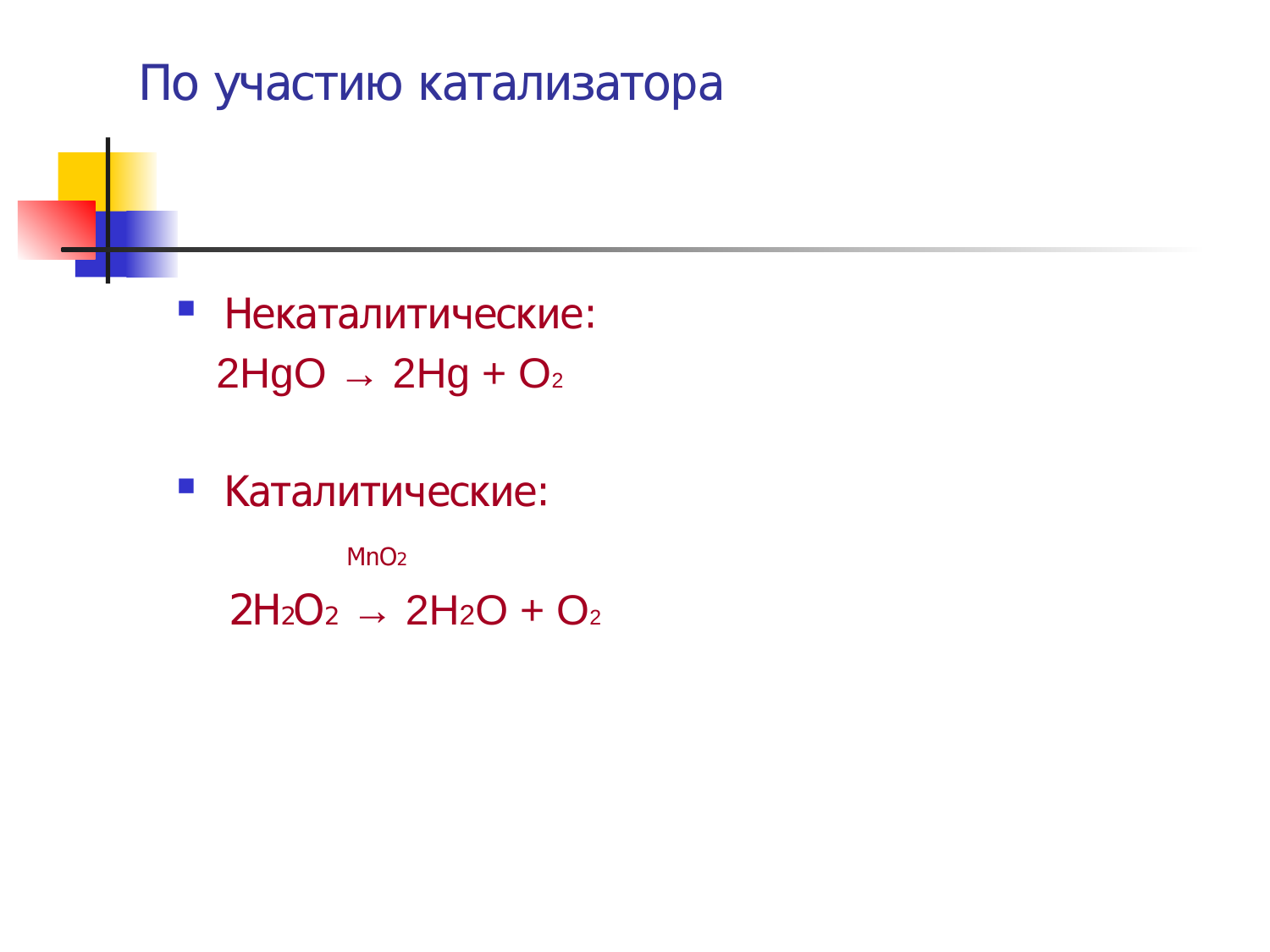

# По участию катализатора
Некаталитические:
   2HgO → 2Hg + O2

Каталитические:
                     MnO2
    2Н2О2 → 2H2O + O2